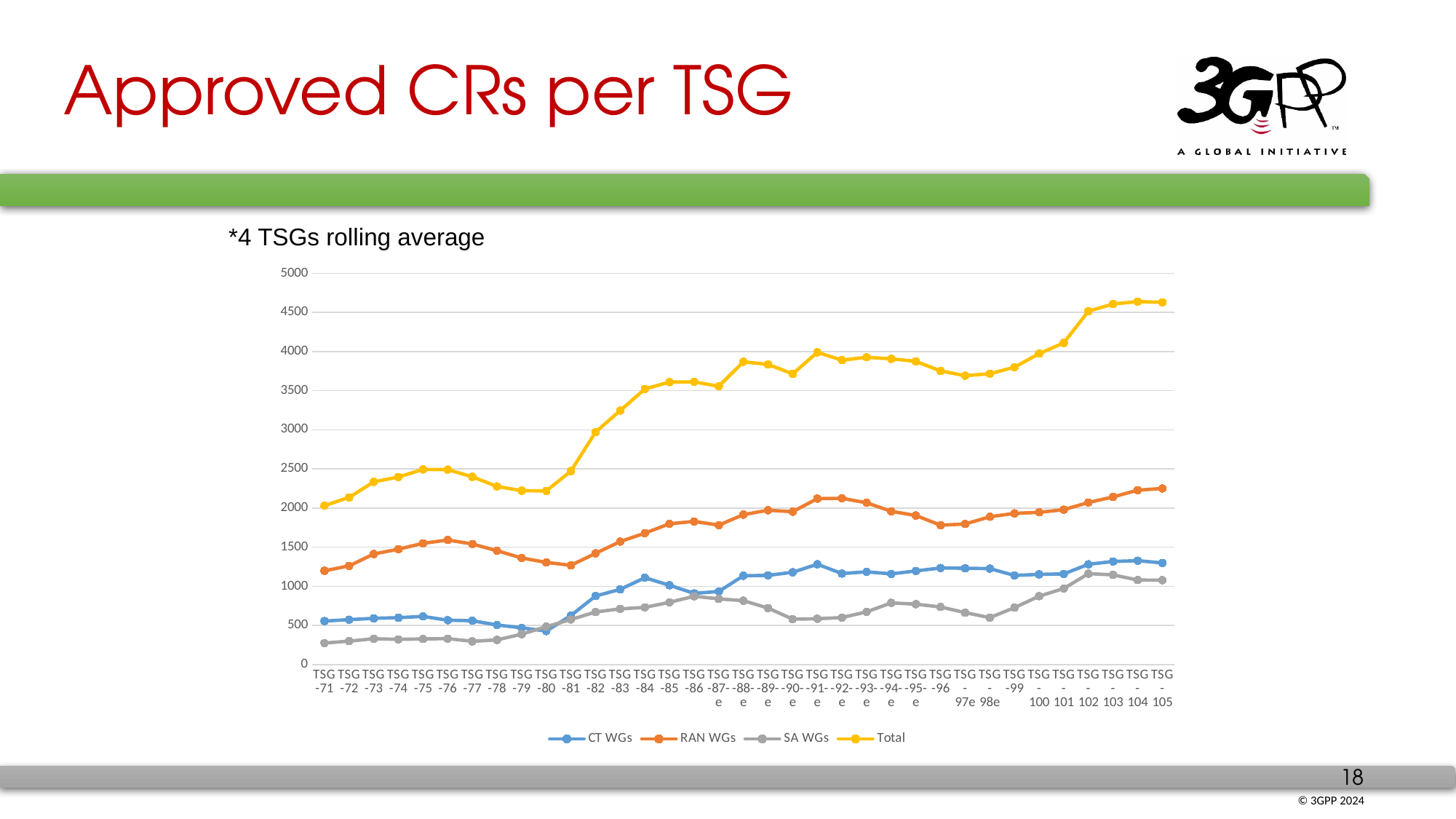

# Approved CRs per TSG
*4 TSGs rolling average

### Chart

| Category | CT WGs | RAN WGs | SA WGs | Total |
|---|---|---|---|---|
| TSG-71 | 556.75 | 1198.5 | 276.0 | 2031.25 |
| TSG-72 | 574.5 | 1261.75 | 300.25 | 2136.5 |
| TSG-73 | 591.5 | 1413.25 | 331.0 | 2335.75 |
| TSG-74 | 599.75 | 1474.75 | 323.25 | 2397.75 |
| TSG-75 | 615.75 | 1550.25 | 328.25 | 2494.25 |
| TSG-76 | 567.75 | 1591.75 | 332.5 | 2492.0 |
| TSG-77 | 561.0 | 1541.25 | 297.75 | 2400.0 |
| TSG-78 | 506.5 | 1455.0 | 316.0 | 2277.5 |
| TSG-79 | 470.75 | 1363.0 | 389.25 | 2223.0 |
| TSG-80 | 428.75 | 1306.0 | 484.75 | 2219.5 |
| TSG-81 | 627.5 | 1268.75 | 576.5 | 2472.75 |
| TSG-82 | 877.0 | 1421.75 | 672.75 | 2971.5 |
| TSG-83 | 961.25 | 1572.25 | 712.75 | 3246.25 |
| TSG-84 | 1110.25 | 1679.5 | 731.5 | 3521.25 |
| TSG-85 | 1014.25 | 1799.5 | 796.25 | 3610.0 |
| TSG-86 | 910.25 | 1829.5 | 873.25 | 3613.0 |
| TSG-87-e | 934.75 | 1781.75 | 839.75 | 3556.25 |
| TSG-88-e | 1135.75 | 1916.5 | 817.0 | 3869.25 |
| TSG-89-e | 1140.5 | 1972.5 | 723.0 | 3836.0 |
| TSG-90-e | 1180.0 | 1953.75 | 580.75 | 3714.5 |
| TSG-91-e | 1282.5 | 2121.25 | 586.25 | 3990.0 |
| TSG-92-e | 1163.5 | 2125.0 | 601.75 | 3890.25 |
| TSG-93-e | 1185.5 | 2068.25 | 673.5 | 3927.25 |
| TSG-94-e | 1159.75 | 1958.5 | 789.0 | 3907.25 |
| TSG-95-e | 1197.25 | 1905.0 | 772.5 | 3874.75 |
| TSG-96 | 1234.75 | 1781.25 | 736.5 | 3752.5 |
| TSG-97e | 1231.5 | 1796.5 | 664.0 | 3692.0 |
| TSG-98e | 1226.75 | 1889.25 | 600.75 | 3716.75 |
| TSG-99 | 1139.5 | 1932.5 | 728.25 | 3800.25 |
| TSG-100 | 1153.0 | 1945.75 | 874.75 | 3973.5 |
| TSG-101 | 1159.25 | 1979.5 | 972.5 | 4111.25 |
| TSG-102 | 1282.0 | 2071.75 | 1162.25 | 4516.0 |
| TSG-103 | 1317.75 | 2143.0 | 1147.0 | 4607.75 |
| TSG-104 | 1328.0 | 2229.75 | 1080.5 | 4638.25 |
| TSG-105 | 1299.25 | 2250.75 | 1079.0 | 4629.0 |